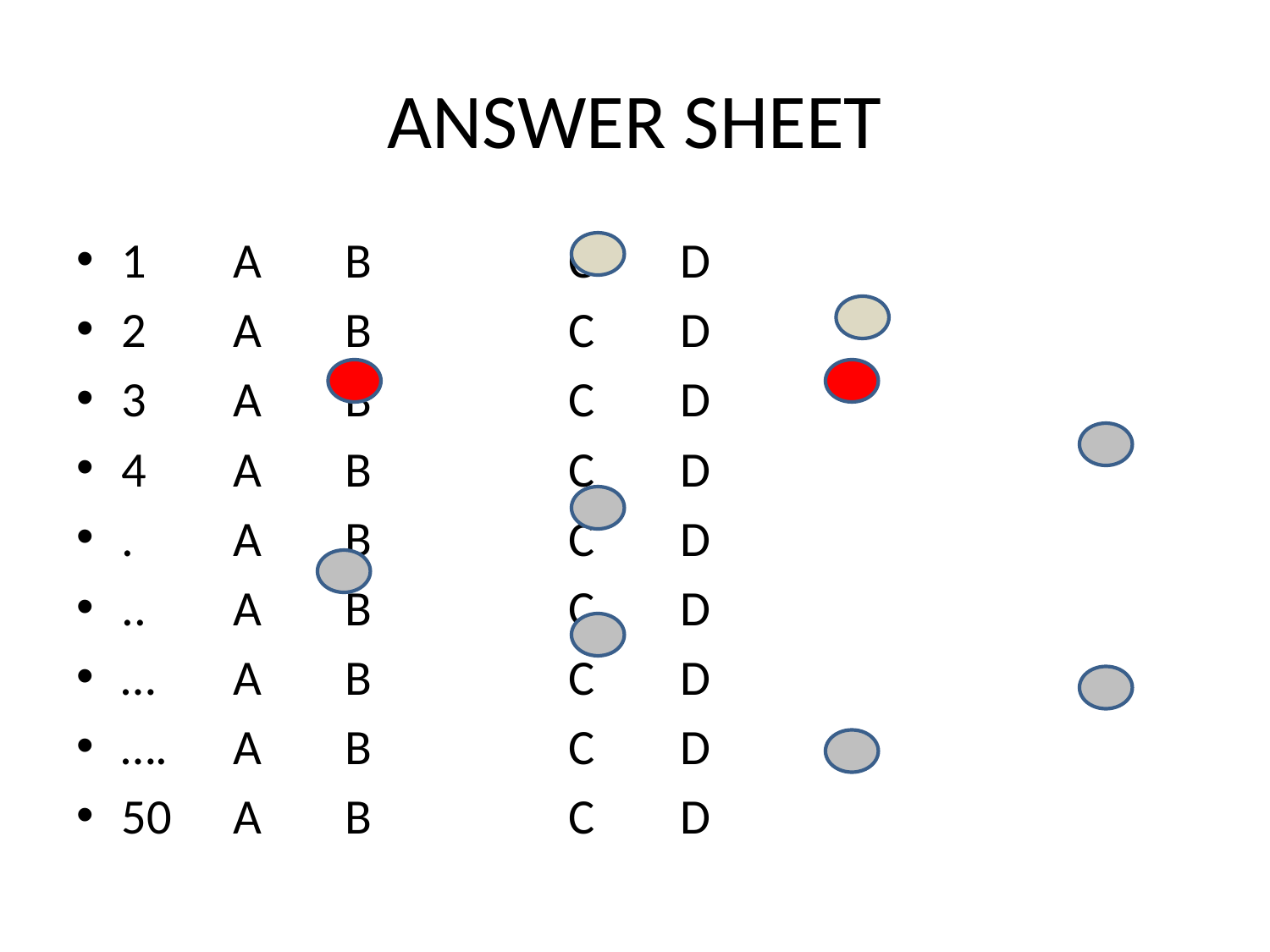

# ANSWER SHEET
1		A		B		C		D
2		A		B		C		D
3		A		B		C		D
4		A		B		C		D
.		A		B		C		D
..		A		B		C		D
…		A		B		C		D
….		A		B		C		D
50		A		B		C		D